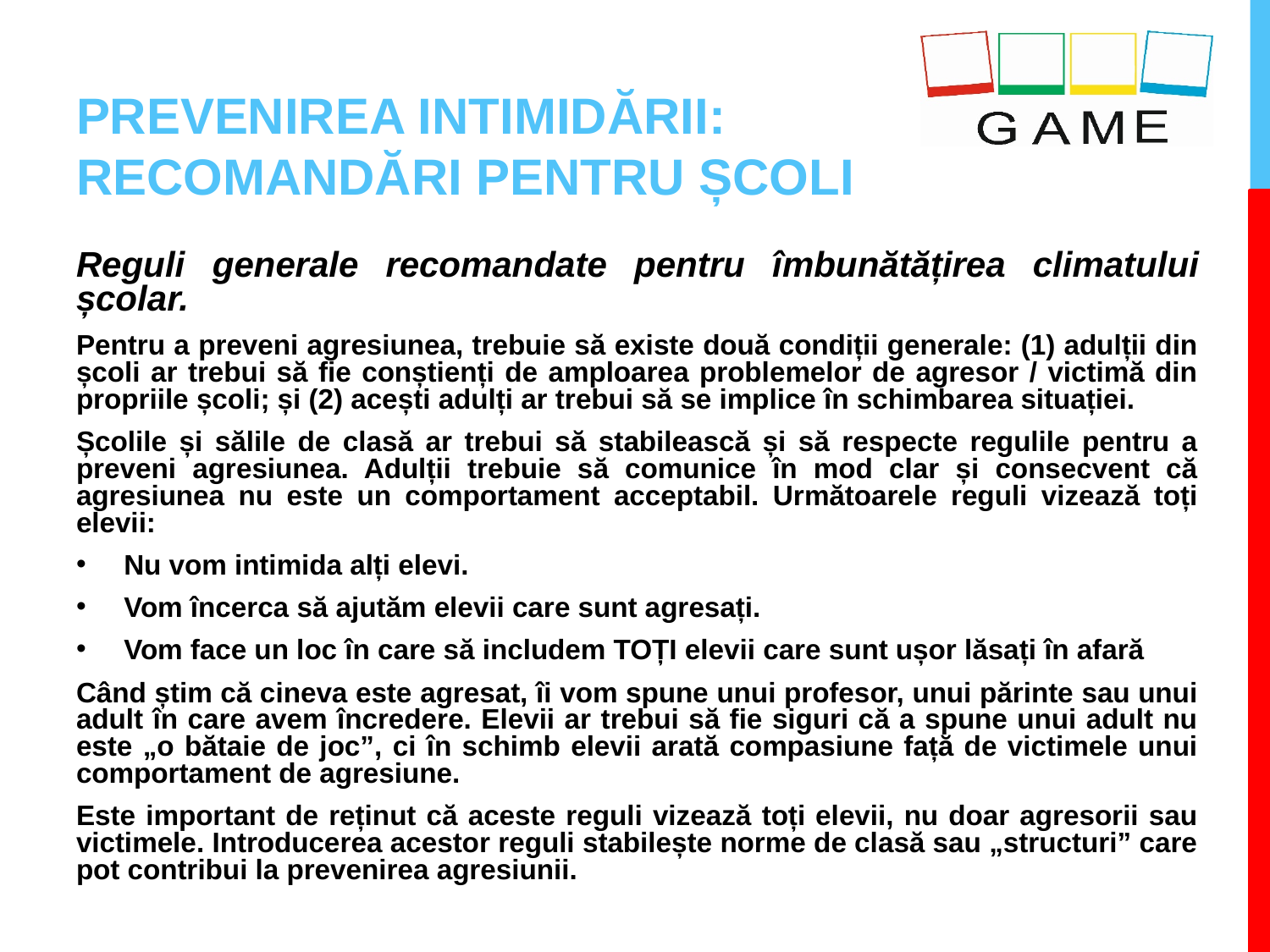

# PREVENIREA INTIMIDĂRII: RECOMANDĂRI PENTRU ȘCOLI
Reguli generale recomandate pentru îmbunătățirea climatului școlar.
Pentru a preveni agresiunea, trebuie să existe două condiții generale: (1) adulții din școli ar trebui să fie conștienți de amploarea problemelor de agresor / victimă din propriile școli; și (2) acești adulți ar trebui să se implice în schimbarea situației.
Școlile și sălile de clasă ar trebui să stabilească și să respecte regulile pentru a preveni agresiunea. Adulții trebuie să comunice în mod clar și consecvent că agresiunea nu este un comportament acceptabil. Următoarele reguli vizează toți elevii:
Nu vom intimida alți elevi.
Vom încerca să ajutăm elevii care sunt agresați.
Vom face un loc în care să includem TOȚI elevii care sunt ușor lăsați în afară
Când știm că cineva este agresat, îi vom spune unui profesor, unui părinte sau unui adult în care avem încredere. Elevii ar trebui să fie siguri că a spune unui adult nu este „o bătaie de joc”, ci în schimb elevii arată compasiune față de victimele unui comportament de agresiune.
Este important de reținut că aceste reguli vizează toți elevii, nu doar agresorii sau victimele. Introducerea acestor reguli stabilește norme de clasă sau „structuri” care pot contribui la prevenirea agresiunii.